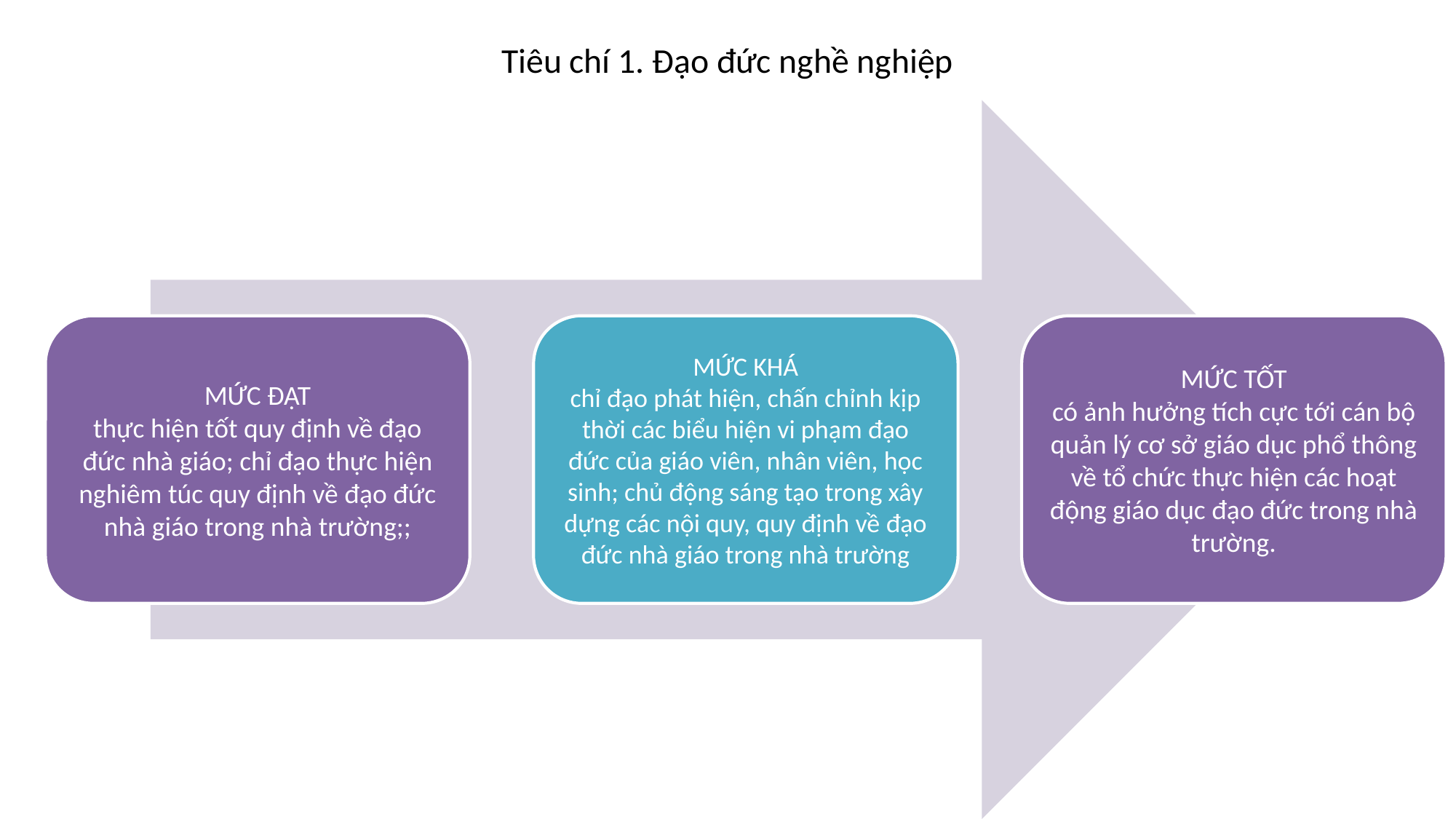

# Tiêu chí 1. Đạo đức nghề nghiệp
MỨC ĐẠT
thực hiện tốt quy định về đạo đức nhà giáo; chỉ đạo thực hiện nghiêm túc quy định về đạo đức nhà giáo trong nhà trường;;
MỨC KHÁ
chỉ đạo phát hiện, chấn chỉnh kịp thời các biểu hiện vi phạm đạo đức của giáo viên, nhân viên, học sinh; chủ động sáng tạo trong xây dựng các nội quy, quy định về đạo đức nhà giáo trong nhà trường
MỨC TỐT
có ảnh hưởng tích cực tới cán bộ quản lý cơ sở giáo dục phổ thông về tổ chức thực hiện các hoạt động giáo dục đạo đức trong nhà trường.